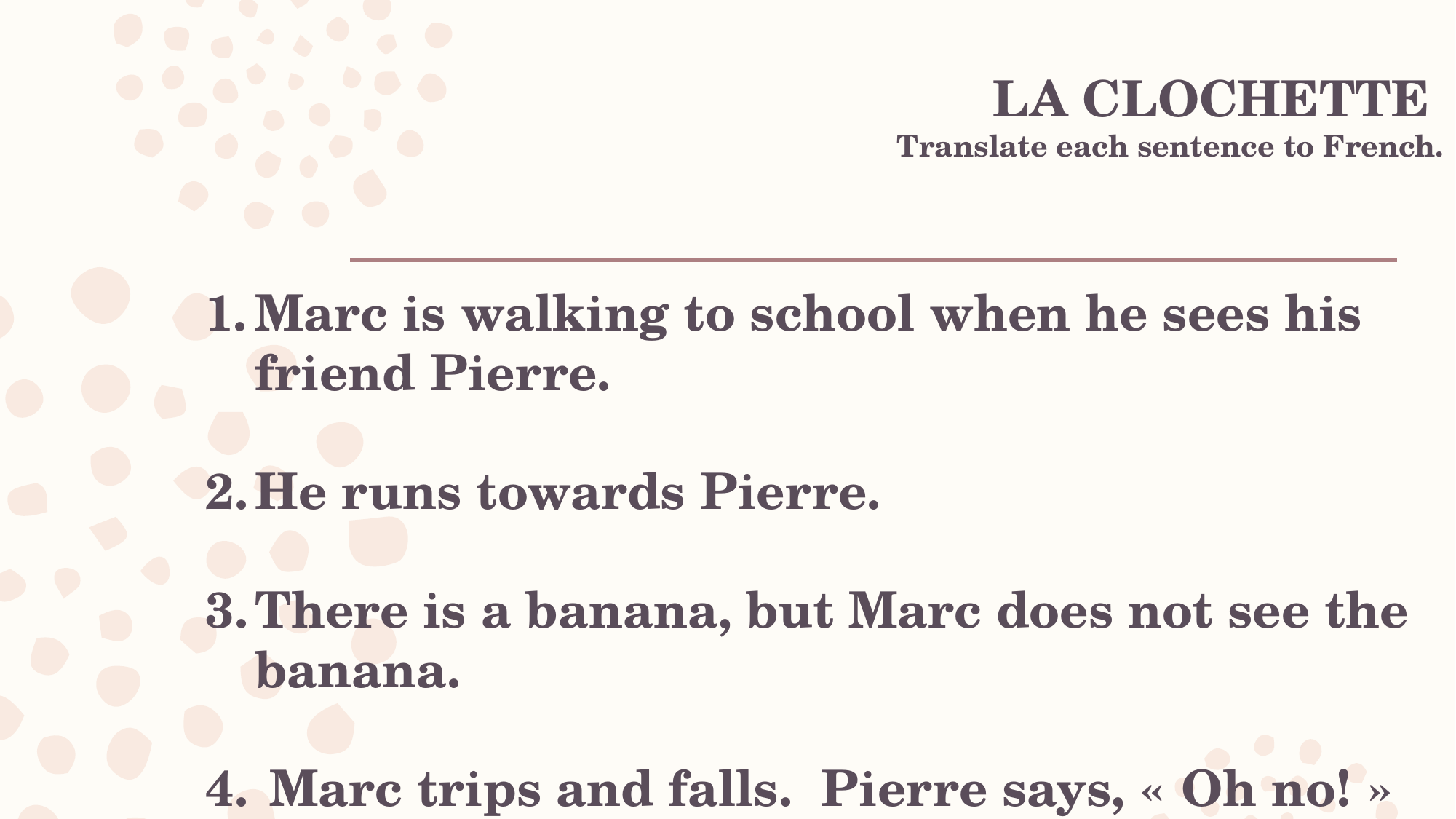

# LA CLOCHETTE Translate each sentence to French.
Marc is walking to school when he sees his friend Pierre.

He runs towards Pierre.

There is a banana, but Marc does not see the banana.

 Marc trips and falls.  Pierre says, « Oh no! »